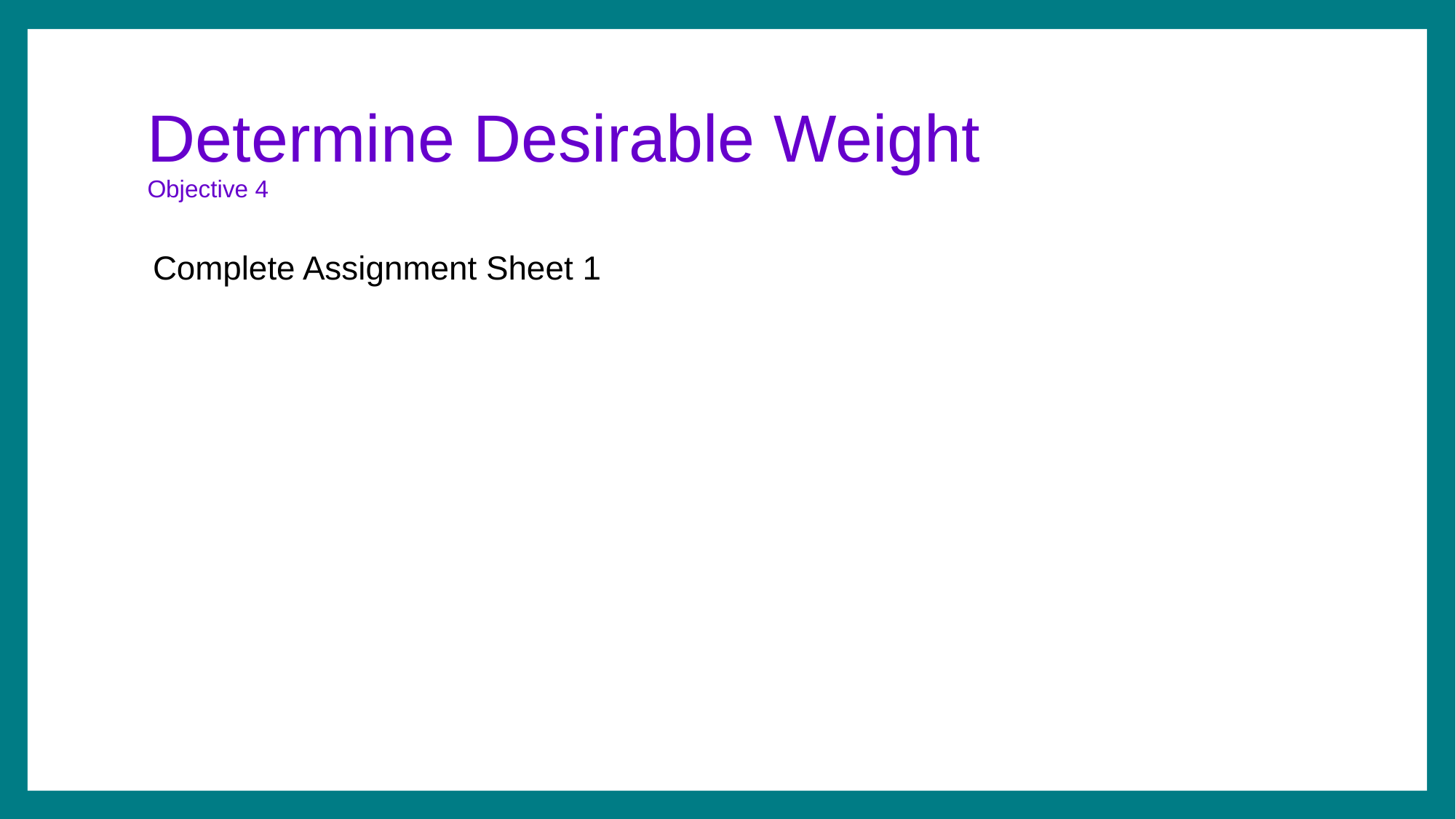

# Determine Desirable Weight Objective 4
Complete Assignment Sheet 1